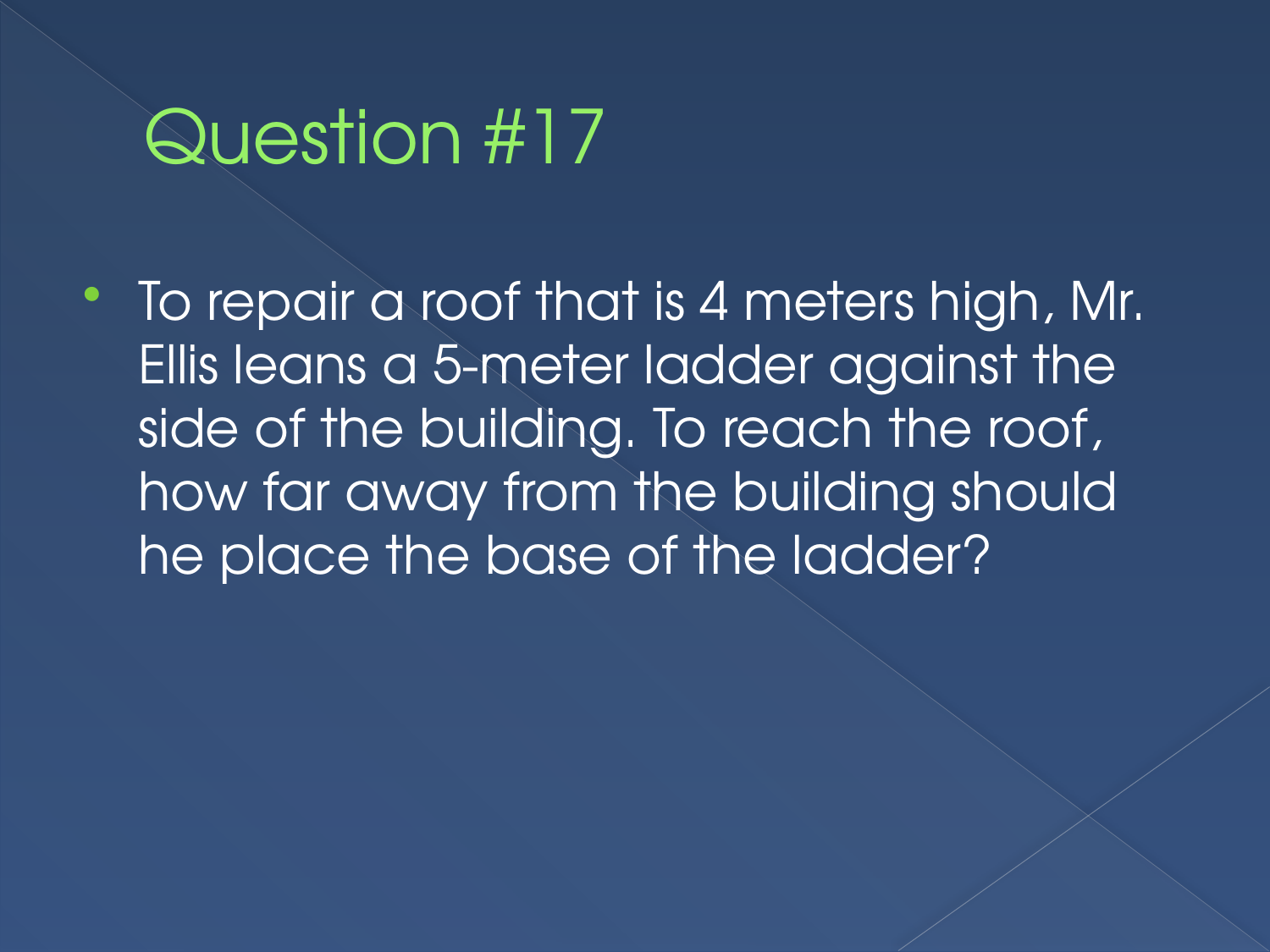

# Question #17
To repair a roof that is 4 meters high, Mr. Ellis leans a 5-meter ladder against the side of the building. To reach the roof, how far away from the building should he place the base of the ladder?